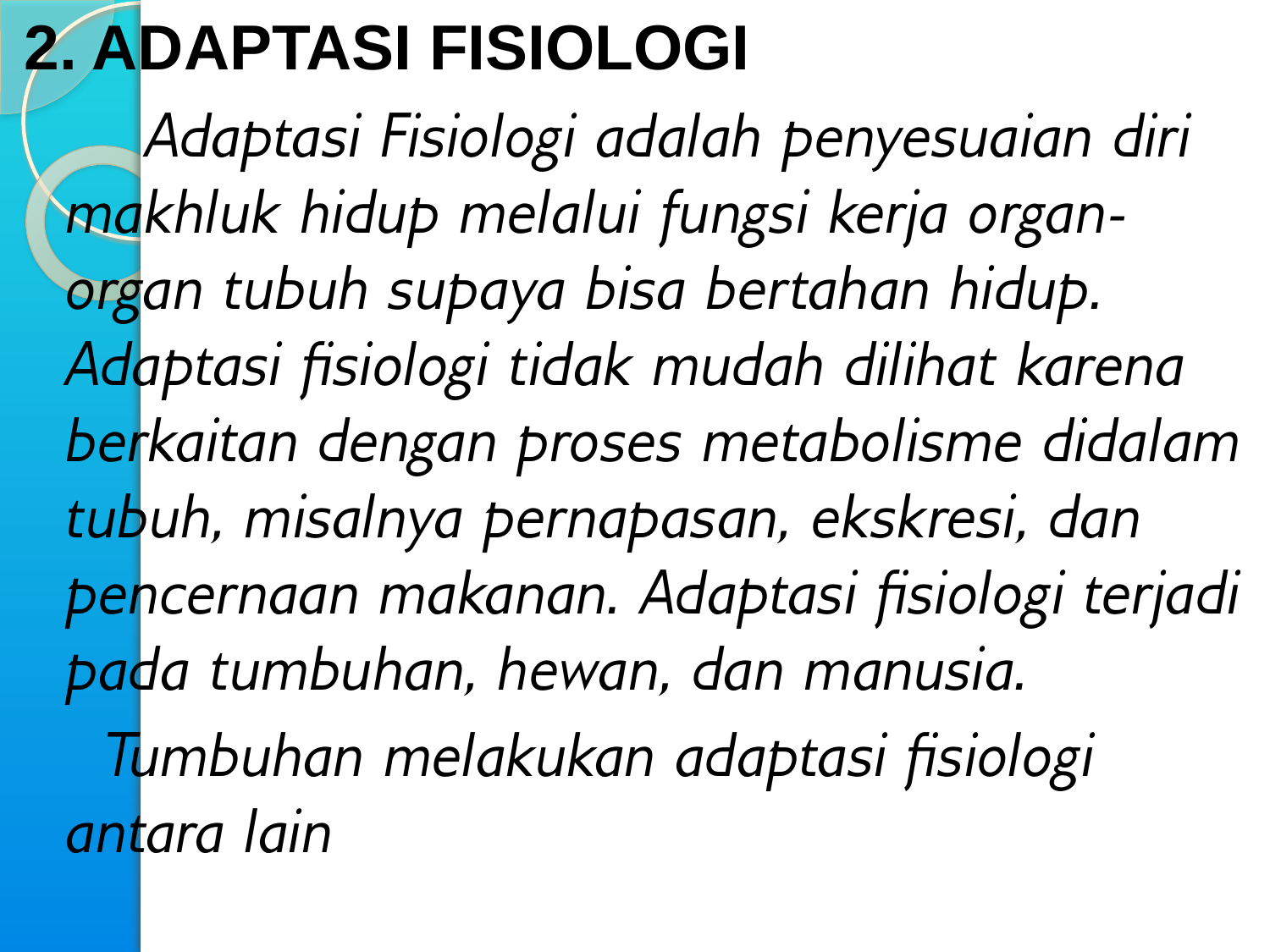

2. ADAPTASI FISIOLOGI
       Adaptasi Fisiologi adalah penyesuaian diri makhluk hidup melalui fungsi kerja organ-organ tubuh supaya bisa bertahan hidup. Adaptasi fisiologi tidak mudah dilihat karena berkaitan dengan proses metabolisme didalam tubuh, misalnya pernapasan, ekskresi, dan pencernaan makanan. Adaptasi fisiologi terjadi pada tumbuhan, hewan, dan manusia.
    Tumbuhan melakukan adaptasi fisiologi antara lain